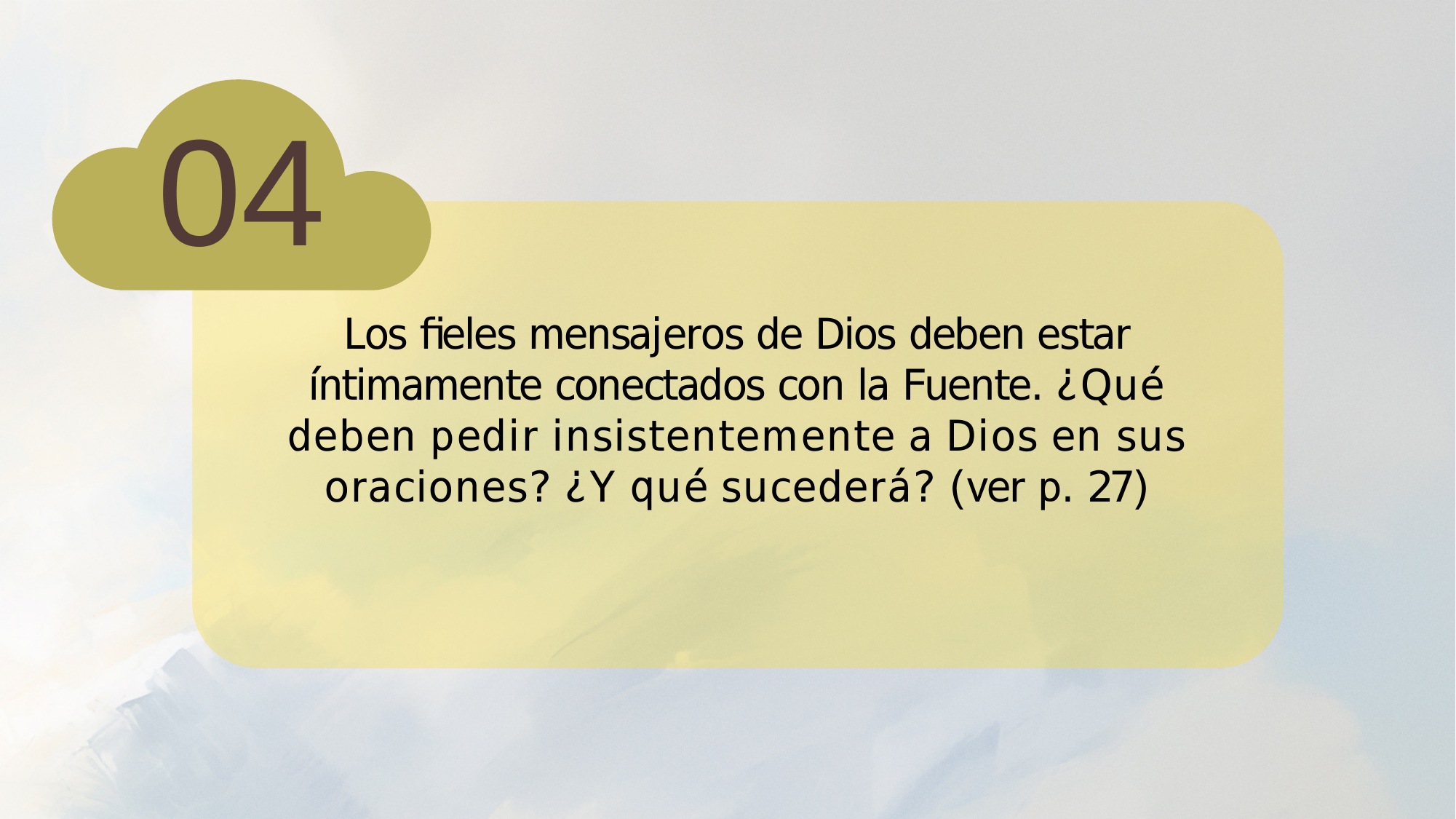

04

Los fieles mensajeros de Dios deben estar íntimamente conectados con la Fuente. ¿Qué deben pedir insistentemente a Dios en sus oraciones? ¿Y qué sucederá? (ver p. 27)